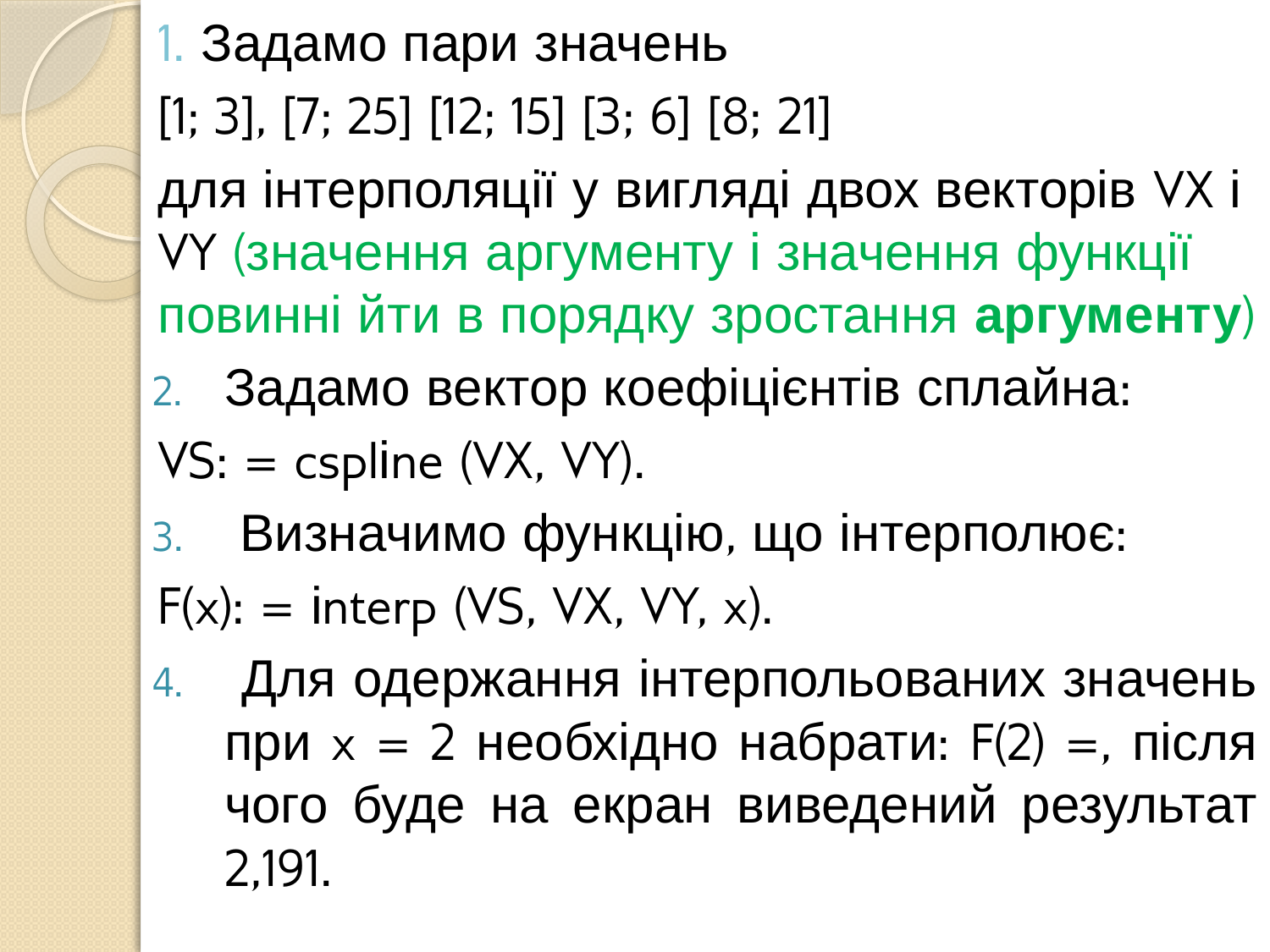

1. Задамо пари значень
[1; 3], [7; 25] [12; 15] [3; 6] [8; 21]
для інтерполяції у вигляді двох векторів VX і VY (значення аргументу і значення функції повинні йти в порядку зростання аргументу)
Задамо вектор коефіцієнтів сплайна:
VS: = csplіne (VX, VY).
 Визначимо функцію, що інтерполює:
F(x): = іnterp (VS, VX, VY, x).
 Для одержання інтерпольованих значень при x = 2 необхідно набрати: F(2) =, після чого буде на екран виведений результат 2,191.